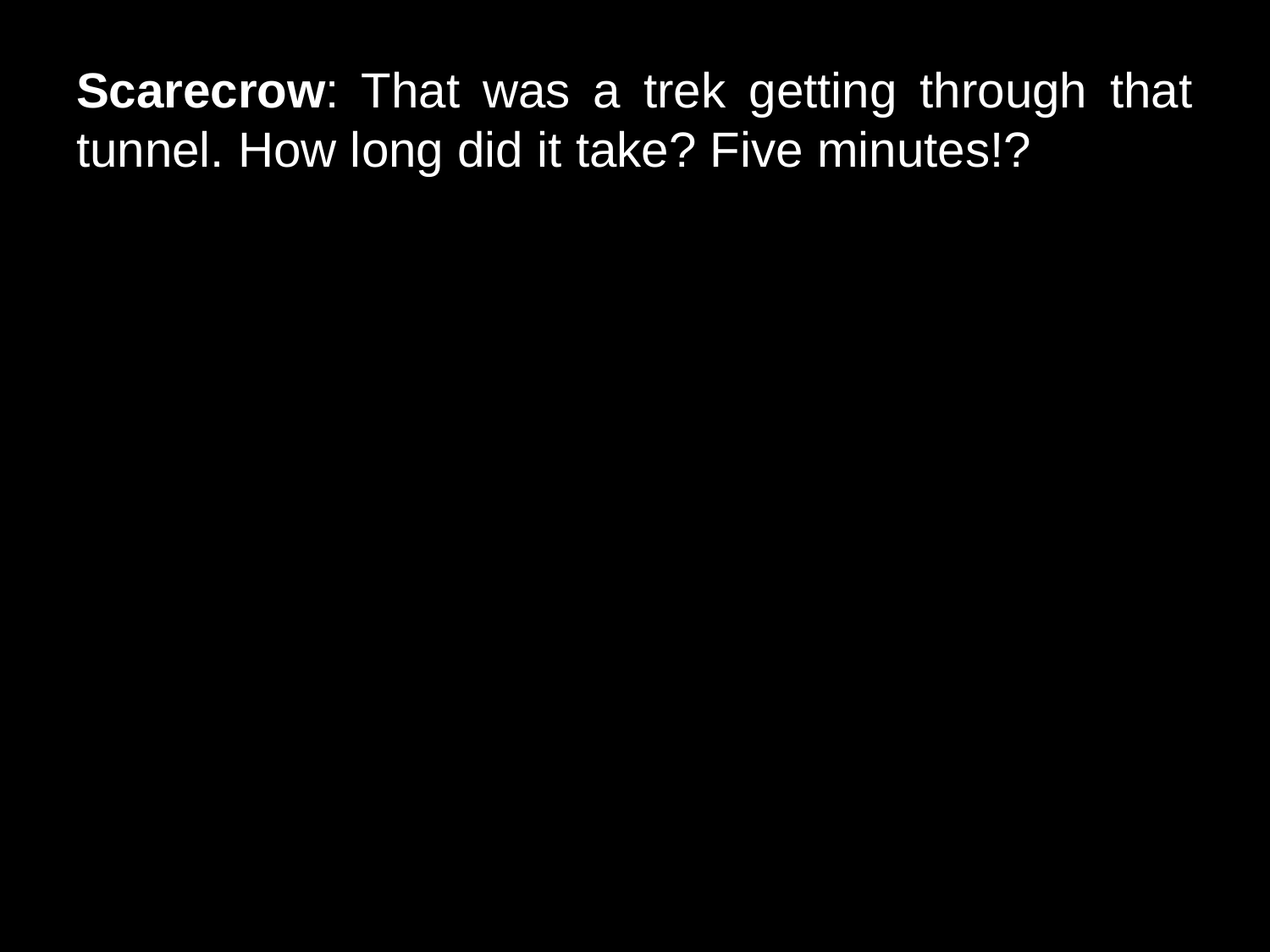

# Scarecrow: That was a trek getting through that tunnel. How long did it take? Five minutes!?